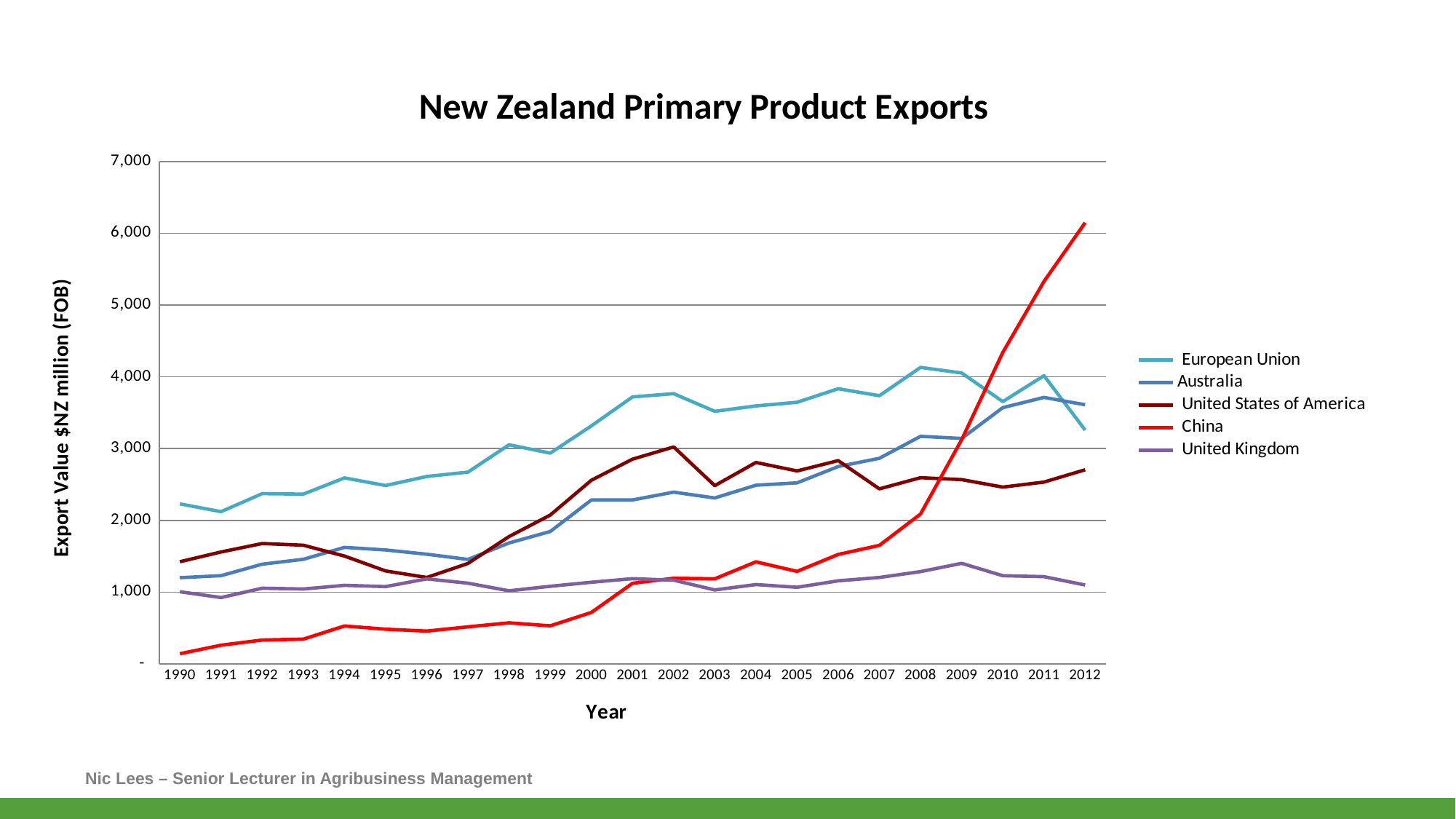

### Chart: New Zealand Primary Product Exports

| Category | Australia |  United States of America |  China |  United Kingdom |  European Union |
|---|---|---|---|---|---|
| 1990 | 1201.0 | 1423.0 | 141.0 | 1005.0 | 2229.0 |
| 1991 | 1229.0 | 1559.0 | 260.0 | 924.0 | 2121.0 |
| 1992 | 1389.0 | 1677.0 | 332.0 | 1054.0 | 2372.0 |
| 1993 | 1457.0 | 1653.0 | 345.0 | 1043.0 | 2365.0 |
| 1994 | 1623.0 | 1502.0 | 528.0 | 1094.0 | 2591.0 |
| 1995 | 1587.0 | 1295.0 | 483.0 | 1077.0 | 2485.0 |
| 1996 | 1528.0 | 1204.0 | 457.0 | 1184.0 | 2611.0 |
| 1997 | 1455.0 | 1399.0 | 516.0 | 1124.0 | 2672.0 |
| 1998 | 1685.0 | 1774.0 | 572.0 | 1018.0 | 3053.0 |
| 1999 | 1844.0 | 2073.0 | 530.0 | 1081.0 | 2936.0 |
| 2000 | 2283.0 | 2558.0 | 717.0 | 1137.0 | 3316.0 |
| 2001 | 2284.0 | 2852.0 | 1123.0 | 1187.0 | 3720.0 |
| 2002 | 2393.0 | 3022.0 | 1193.0 | 1166.0 | 3765.0 |
| 2003 | 2311.0 | 2483.0 | 1185.0 | 1030.0 | 3519.0 |
| 2004 | 2489.0 | 2806.0 | 1422.0 | 1105.0 | 3594.0 |
| 2005 | 2522.0 | 2688.0 | 1289.0 | 1067.0 | 3645.0 |
| 2006 | 2749.0 | 2832.0 | 1525.0 | 1157.0 | 3834.0 |
| 2007 | 2864.0 | 2438.0 | 1651.0 | 1204.0 | 3737.0 |
| 2008 | 3170.0 | 2594.0 | 2088.0 | 1285.0 | 4131.0 |
| 2009 | 3141.0 | 2567.0 | 3124.0 | 1401.0 | 4054.0 |
| 2010 | 3570.0 | 2463.0 | 4341.0 | 1228.0 | 3655.0 |
| 2011 | 3713.0 | 2533.0 | 5329.0 | 1215.0 | 4016.0 |
| 2012 | 3611.0 | 2704.0 | 6148.0 | 1099.0 | 3258.0 |